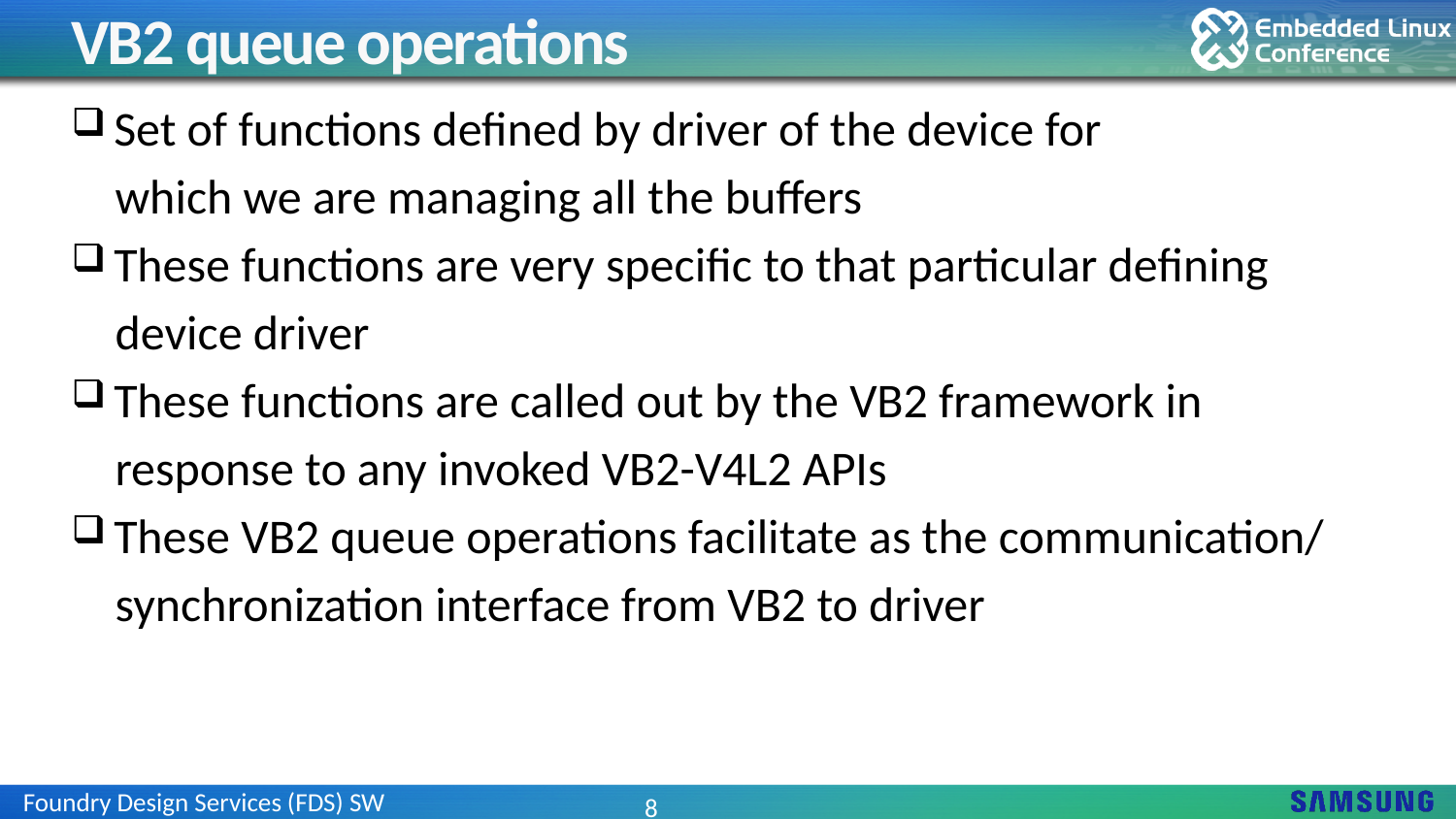

# VB2 queue operations
Set of functions defined by driver of the device for
    which we are managing all the buffers
These functions are very specific to that particular defining
    device driver
These functions are called out by the VB2 framework in
    response to any invoked VB2-V4L2 APIs
These VB2 queue operations facilitate as the communication/
    synchronization interface from VB2 to driver